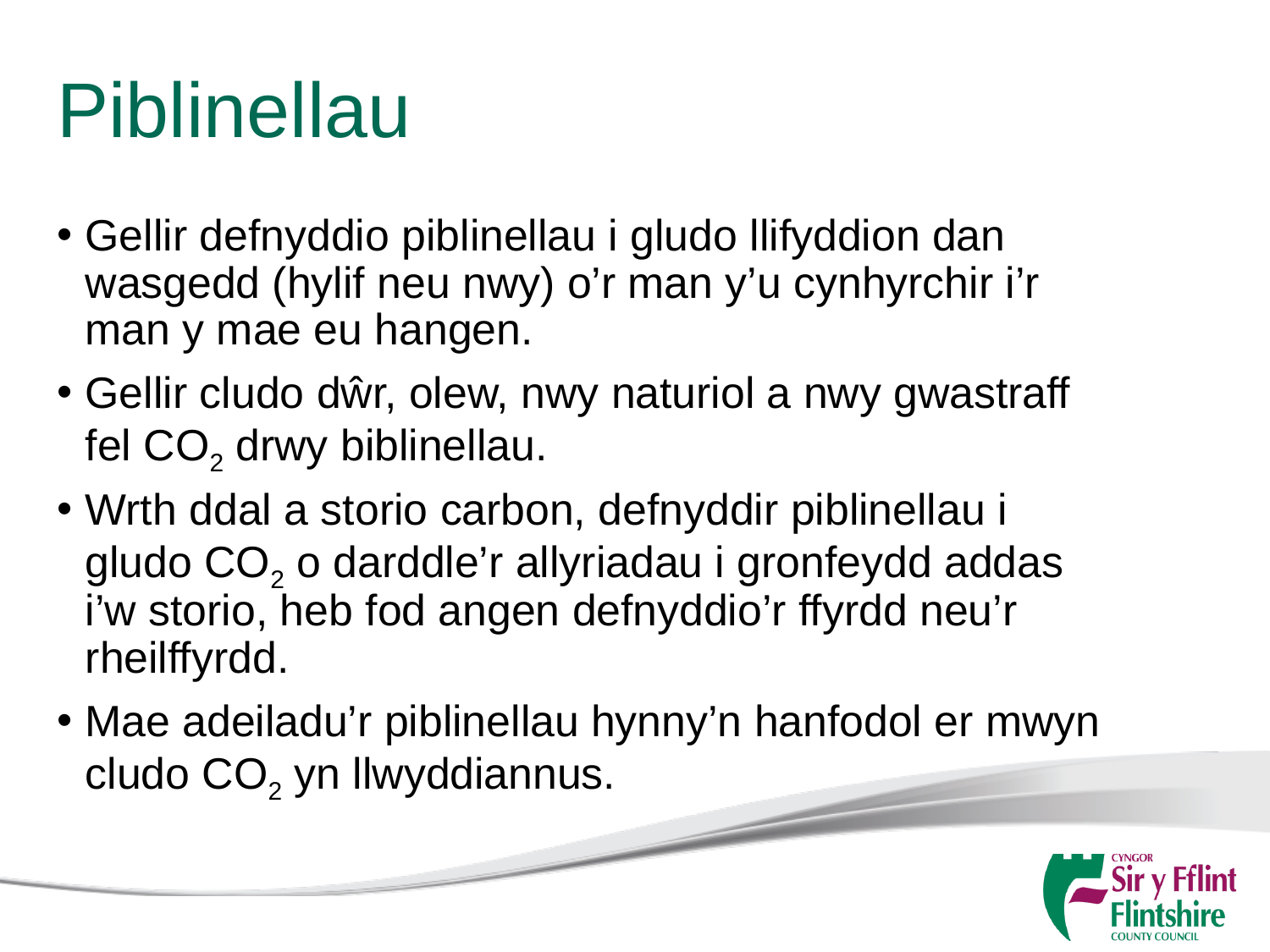

# Piblinellau
Gellir defnyddio piblinellau i gludo llifyddion dan wasgedd (hylif neu nwy) o’r man y’u cynhyrchir i’r man y mae eu hangen.
Gellir cludo dŵr, olew, nwy naturiol a nwy gwastraff fel CO2 drwy biblinellau.
Wrth ddal a storio carbon, defnyddir piblinellau i gludo CO2 o darddle’r allyriadau i gronfeydd addas i’w storio, heb fod angen defnyddio’r ffyrdd neu’r rheilffyrdd.
Mae adeiladu’r piblinellau hynny’n hanfodol er mwyn cludo CO2 yn llwyddiannus.